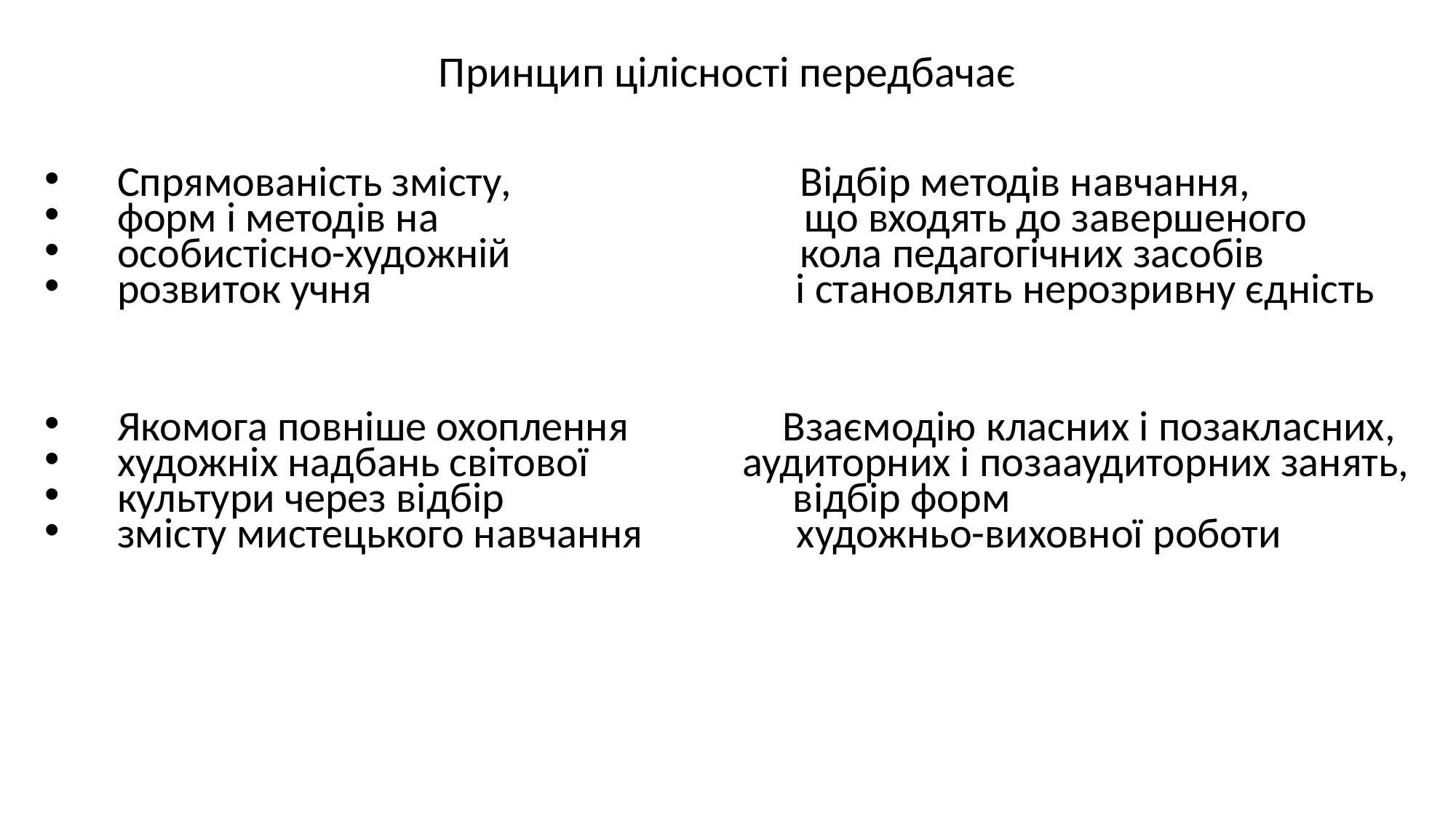

# Принцип цілісності передбачає

      Спрямованість змісту,                              Відбір методів навчання,
      форм і методів на                                      що входять до завершеного
      особистісно-художній                              кола педагогічних засобів
      розвиток учня                                            і становлять нерозривну єдність

      Якомога повніше охоплення                Взаємодію класних і позакласних,
      художніх надбань світової                аудиторних і позааудиторних занять,
      культури через відбір                              відбір форм
      змісту мистецького навчання                художньо-виховної роботи